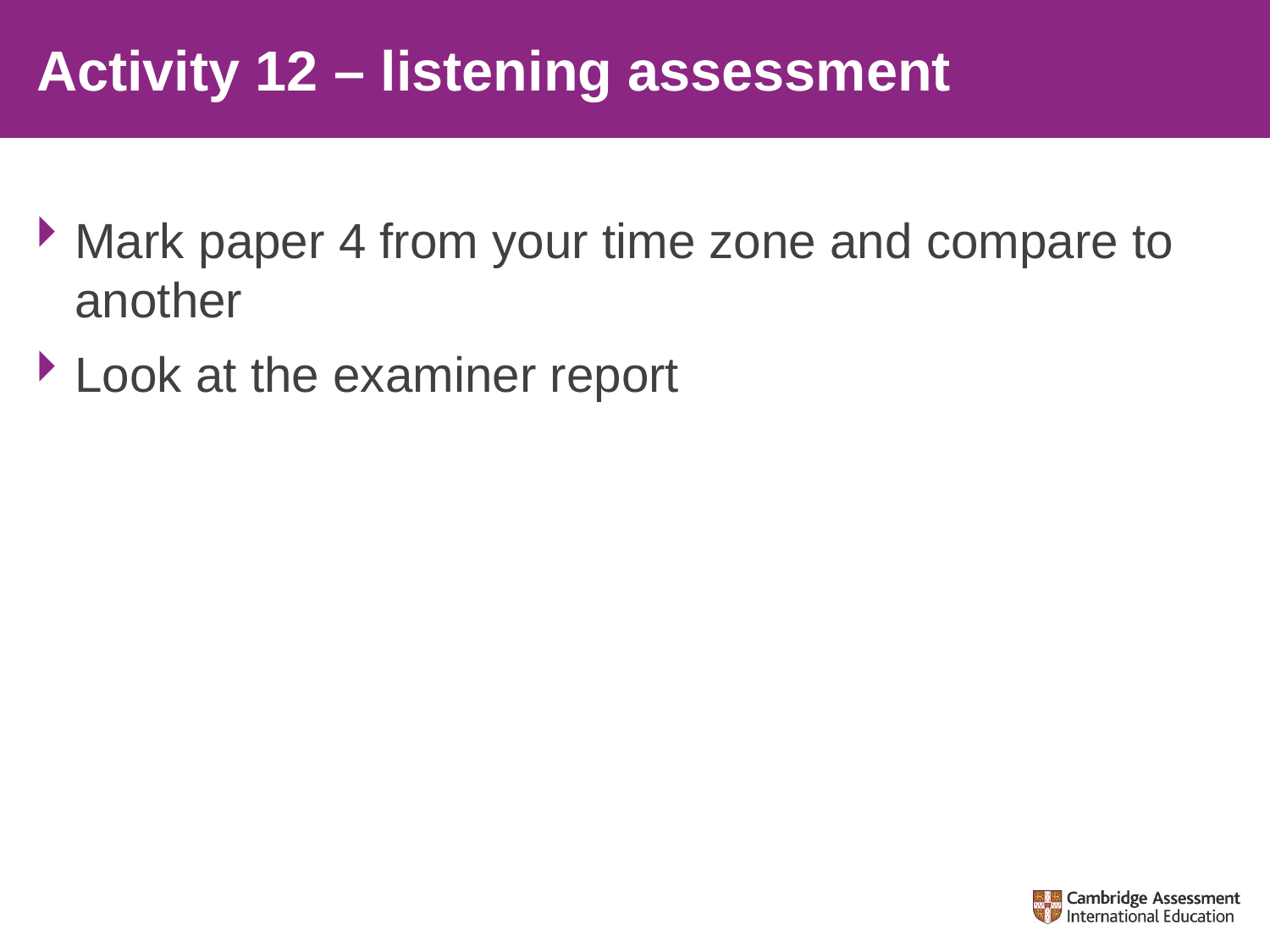

# Activity 12 – listening assessment
Mark paper 4 from your time zone and compare to another
Look at the examiner report